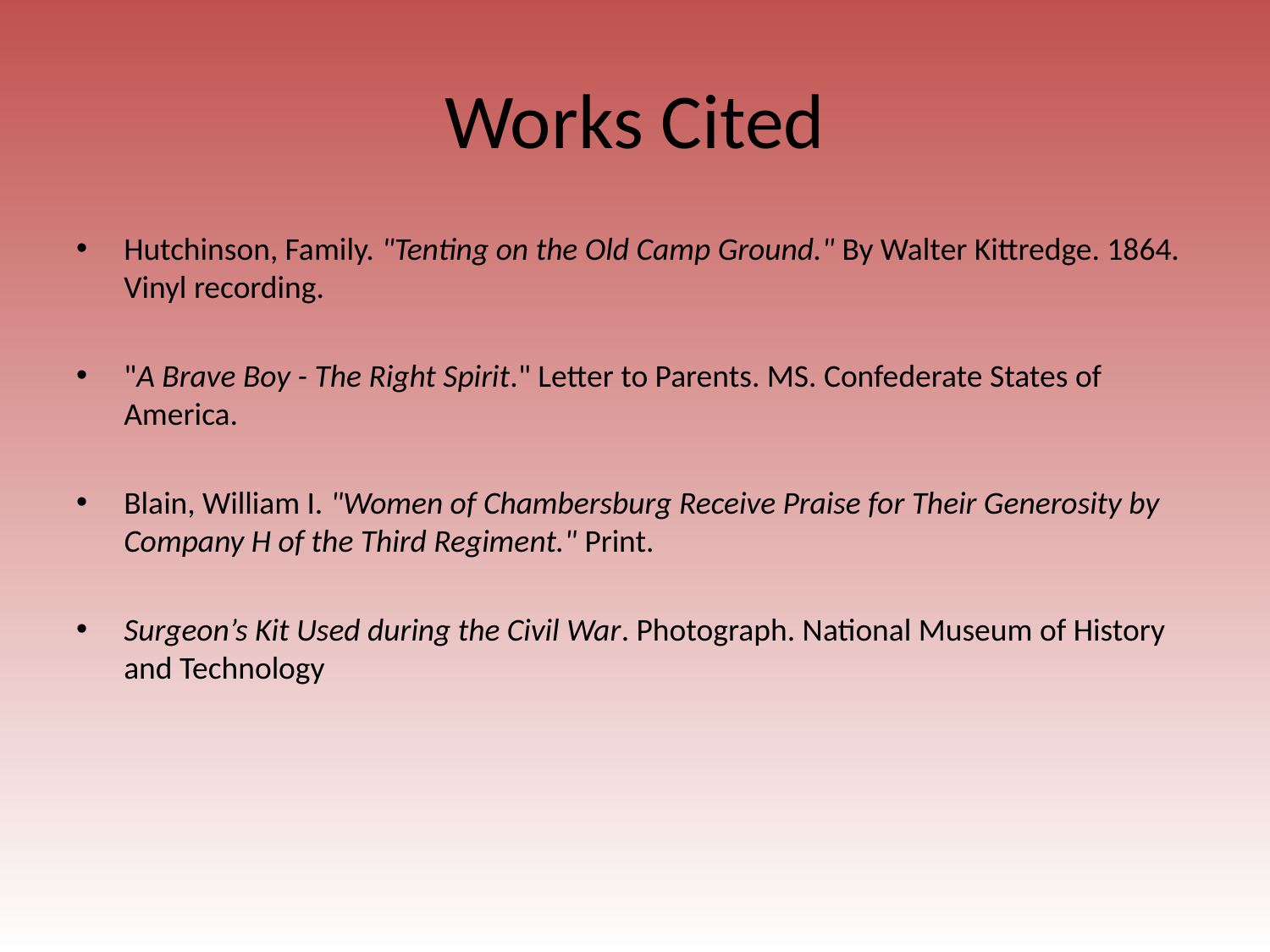

# Works Cited
Hutchinson, Family. "Tenting on the Old Camp Ground." By Walter Kittredge. 1864. Vinyl recording.

"A Brave Boy - The Right Spirit." Letter to Parents. MS. Confederate States of America.

Blain, William I. "Women of Chambersburg Receive Praise for Their Generosity by Company H of the Third Regiment." Print.

Surgeon’s Kit Used during the Civil War. Photograph. National Museum of History and Technology